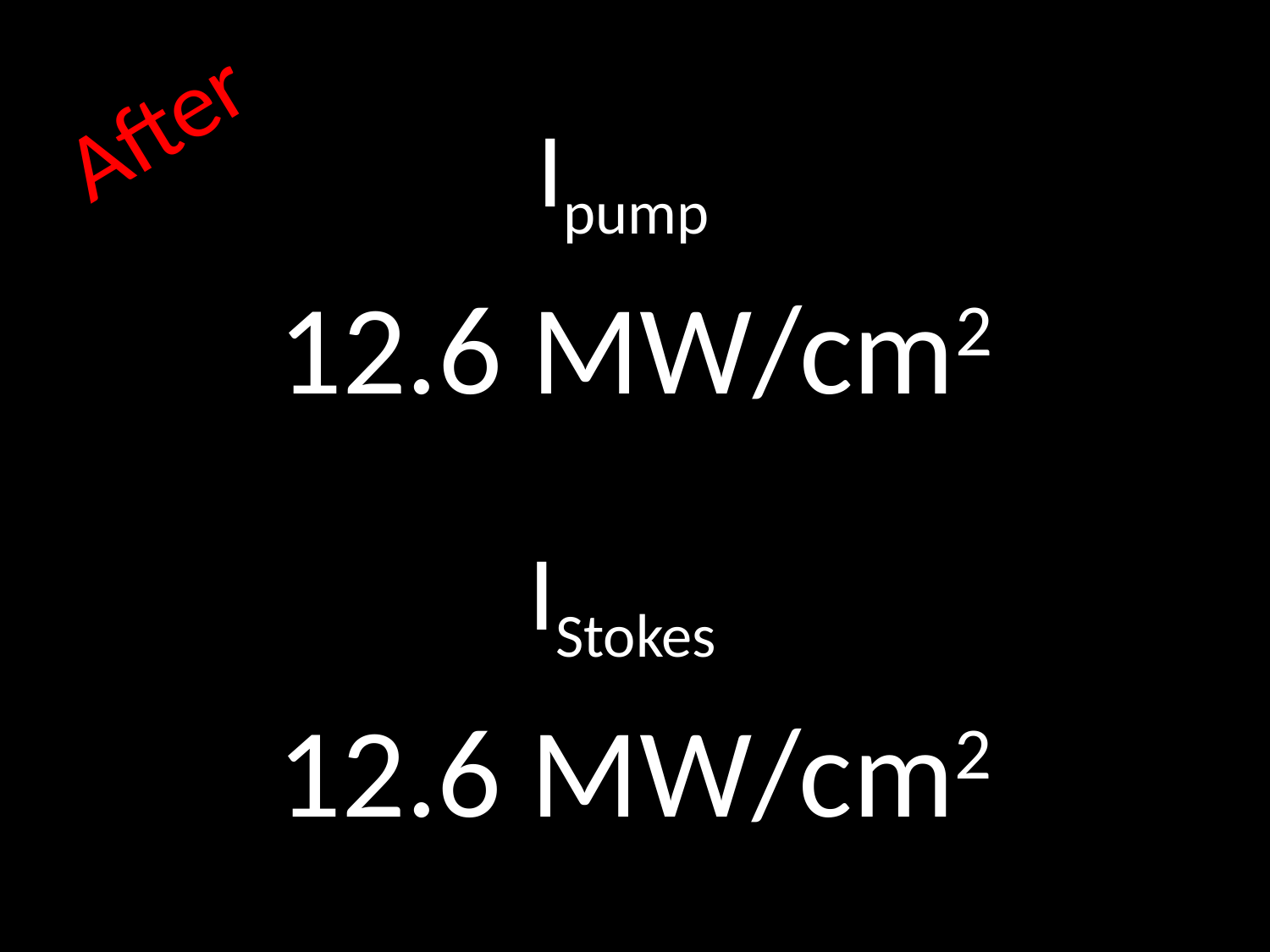

After
Ipump

12.6 MW/cm2
IStokes

12.6 MW/cm2